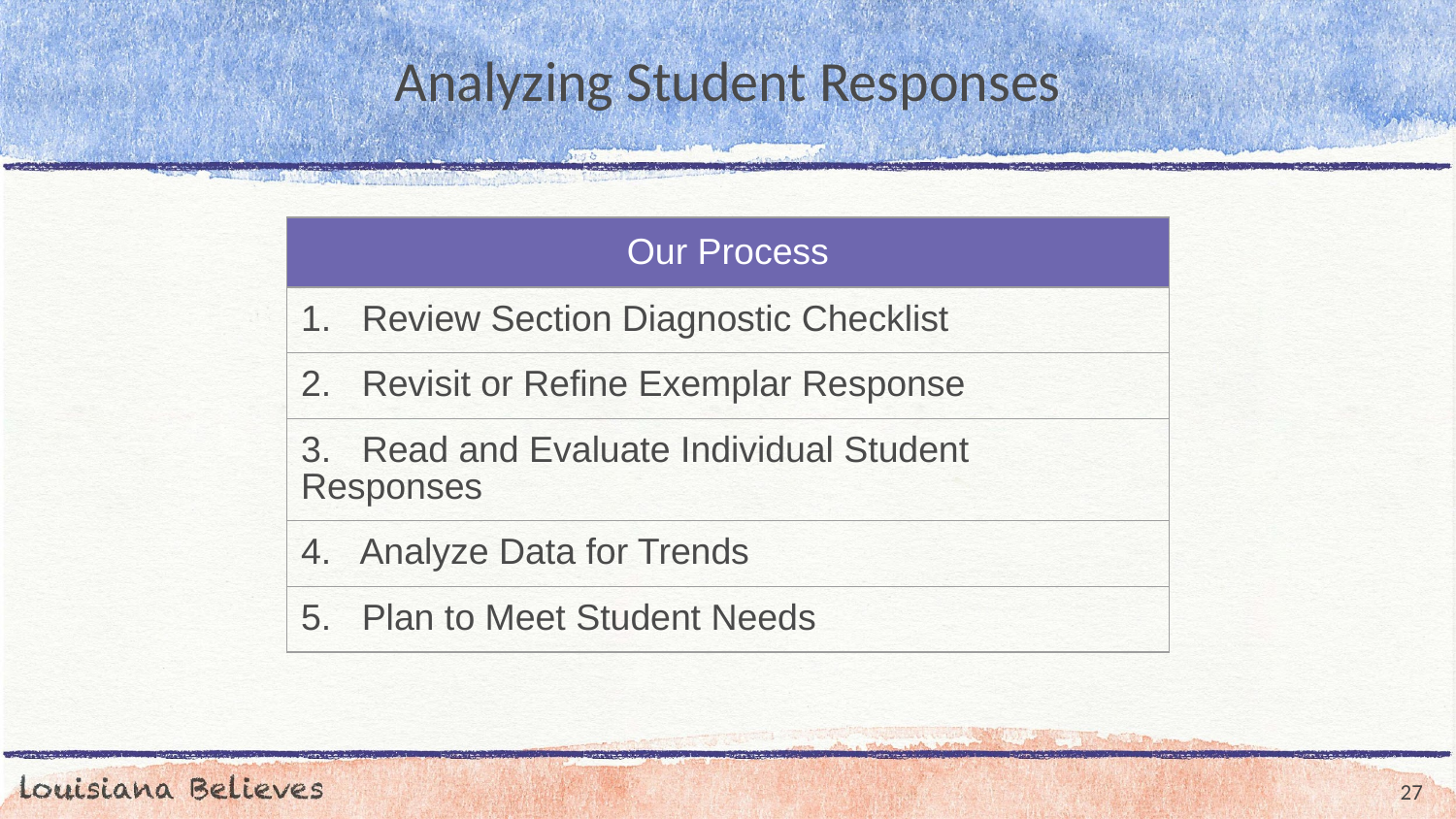

# Analyzing Student Responses
| Our Process |
| --- |
| 1. Review Section Diagnostic Checklist |
| 2. Revisit or Refine Exemplar Response |
| 3. Read and Evaluate Individual Student Responses |
| 4. Analyze Data for Trends |
| 5. Plan to Meet Student Needs |